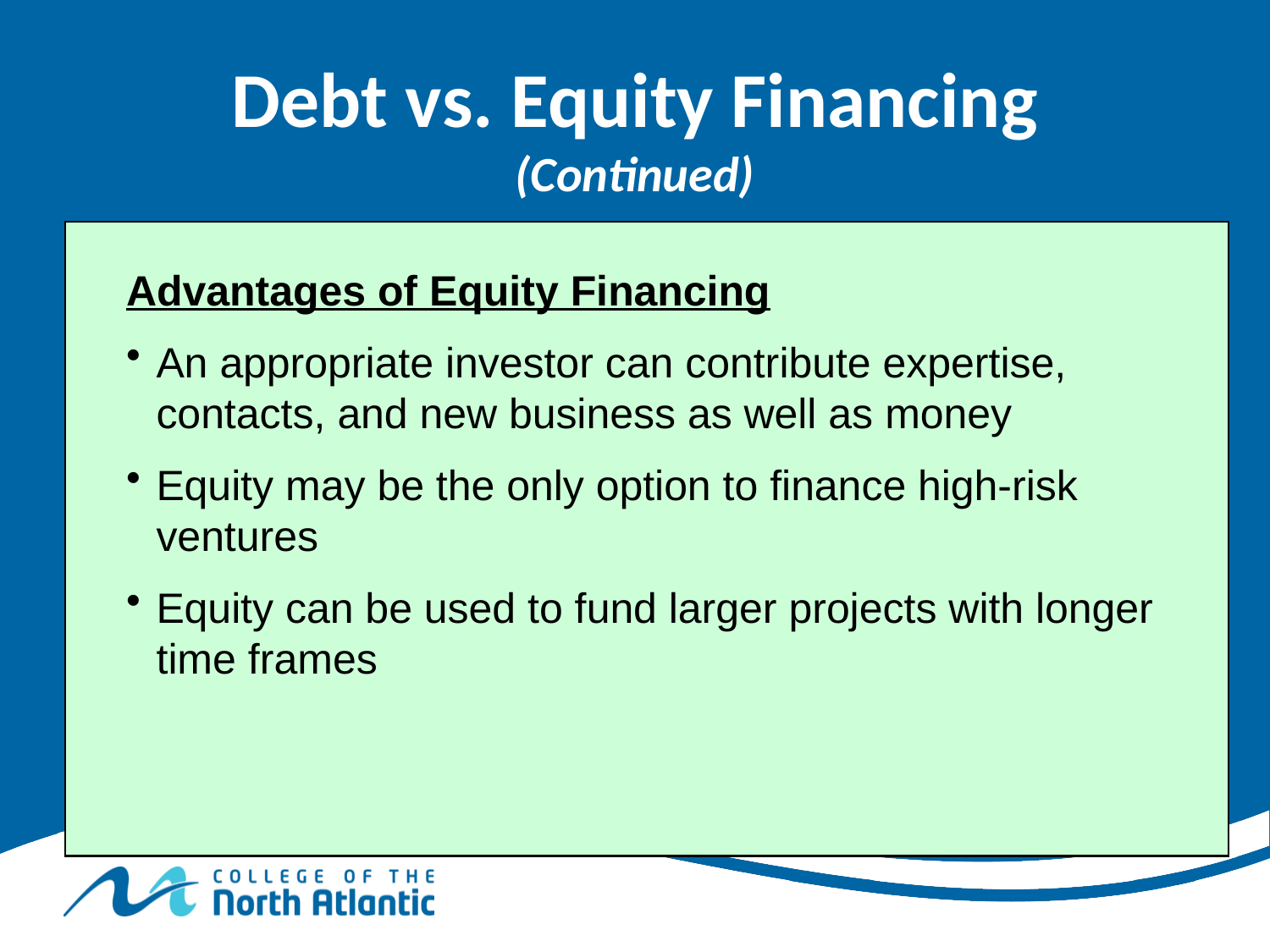

# Debt vs. Equity Financing (Continued)

Advantages of Equity Financing
An appropriate investor can contribute expertise, contacts, and new business as well as money
Equity may be the only option to finance high-risk ventures
Equity can be used to fund larger projects with longer time frames